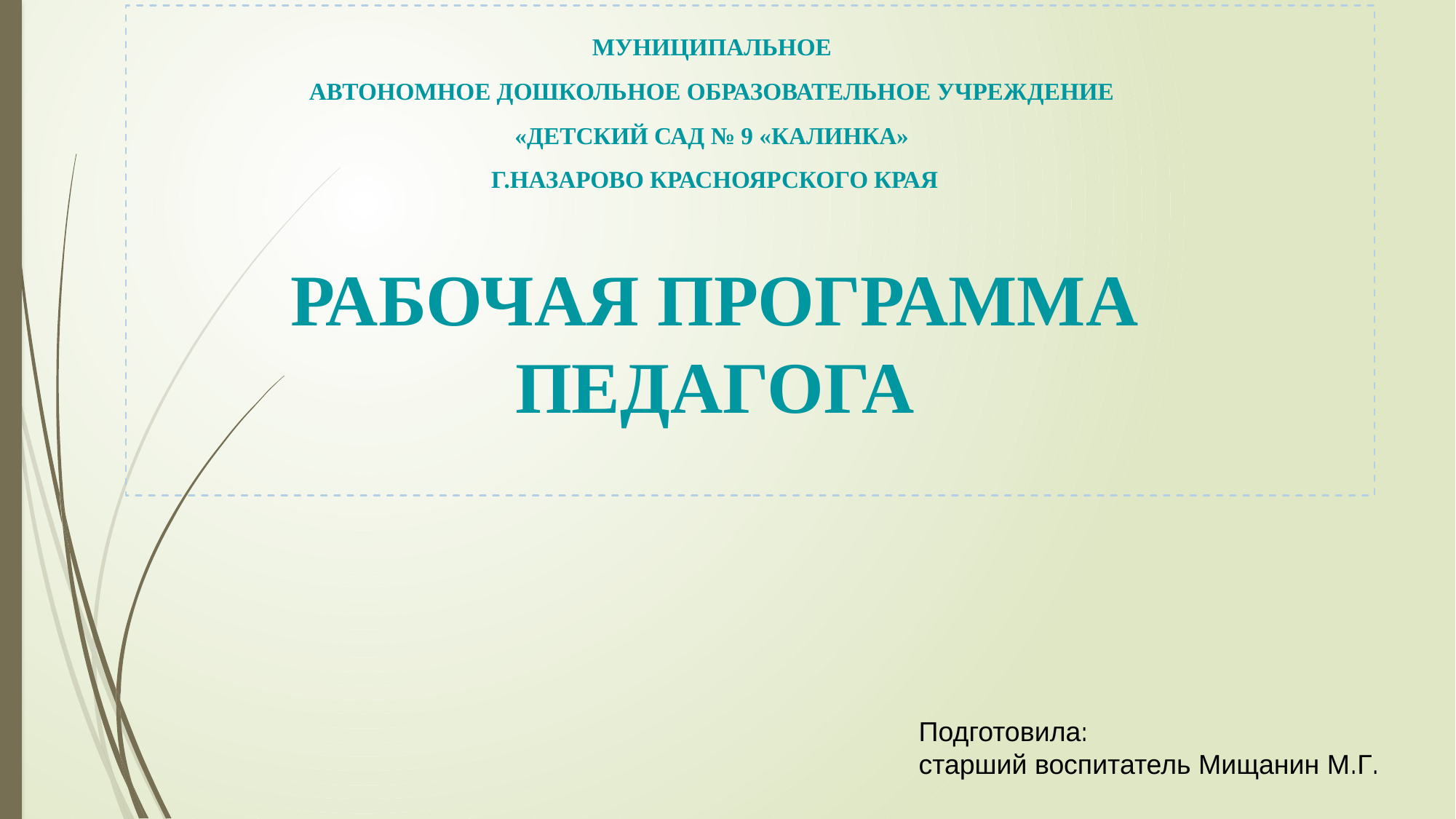

МУНИЦИПАЛЬНОЕ
АВТОНОМНОЕ ДОШКОЛЬНОЕ ОБРАЗОВАТЕЛЬНОЕ УЧРЕЖДЕНИЕ
«ДЕТСКИЙ САД № 9 «КАЛИНКА»
Г.НАЗАРОВО КРАСНОЯРСКОГО КРАЯ

РАБОЧАЯ ПРОГРАММА ПЕДАГОГА
Подготовила:
старший воспитатель Мищанин М.Г.